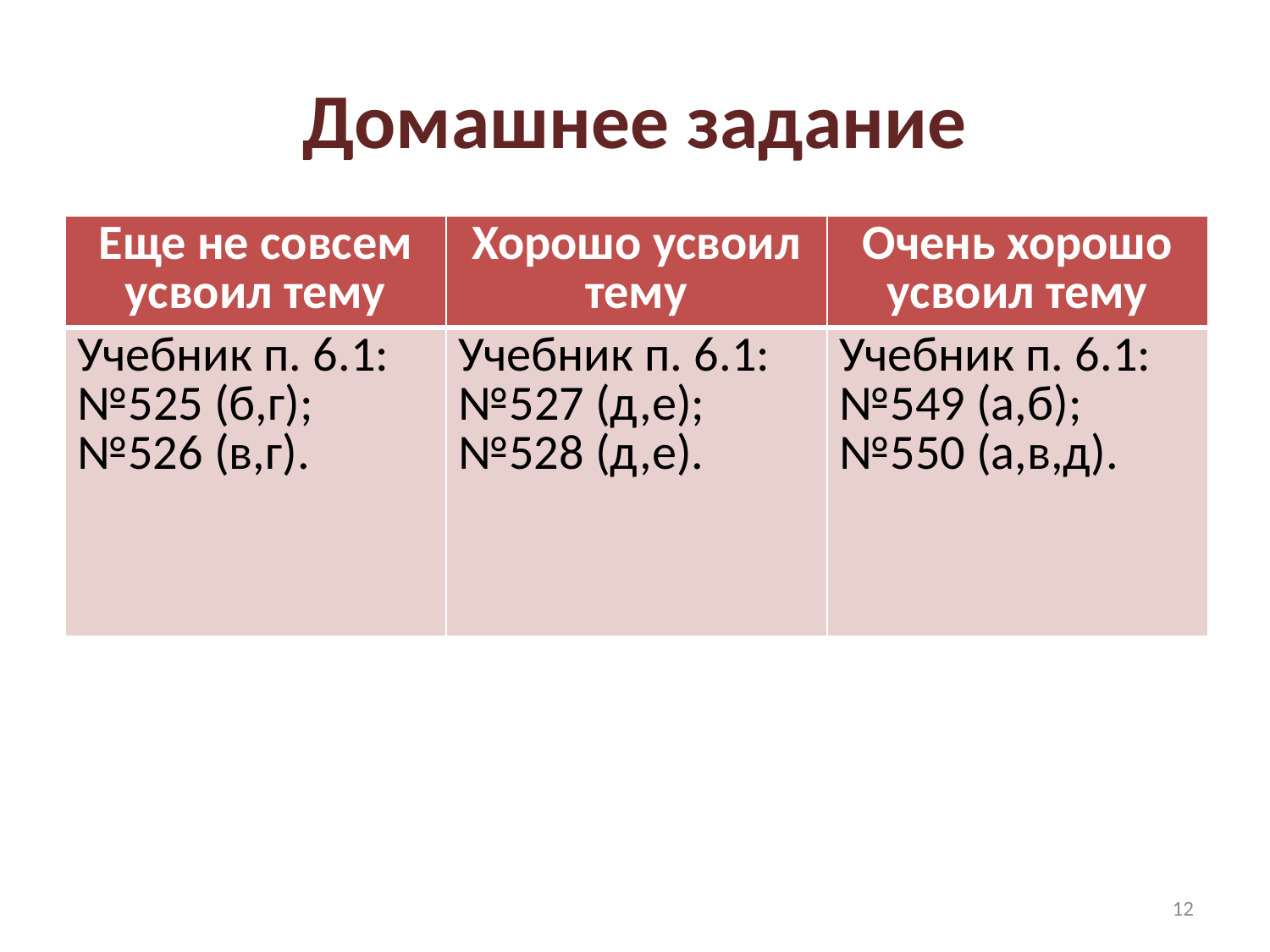

# Домашнее задание
| Еще не совсем усвоил тему | Хорошо усвоил тему | Очень хорошо усвоил тему |
| --- | --- | --- |
| Учебник п. 6.1: №525 (б,г); №526 (в,г). | Учебник п. 6.1: №527 (д,е); №528 (д,е). | Учебник п. 6.1: №549 (а,б); №550 (а,в,д). |
12